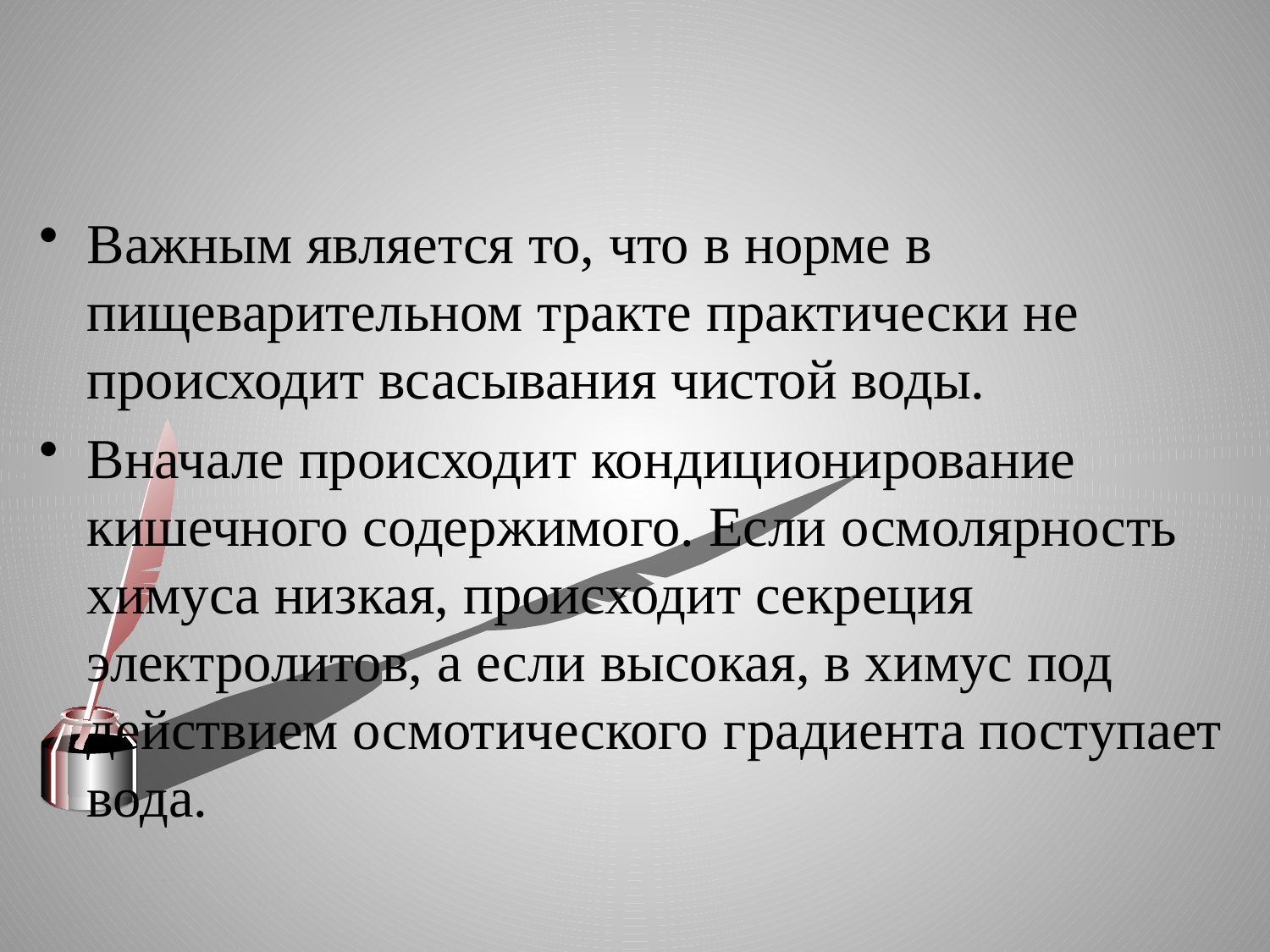

#
Важным является то, что в норме в пищеварительном тракте практически не происходит всасывания чистой воды.
Вначале происходит кондиционирование кишечного содержимого. Если осмолярность химуса низкая, происходит секреция электролитов, а если высокая, в химус под действием осмотического градиента поступает вода.